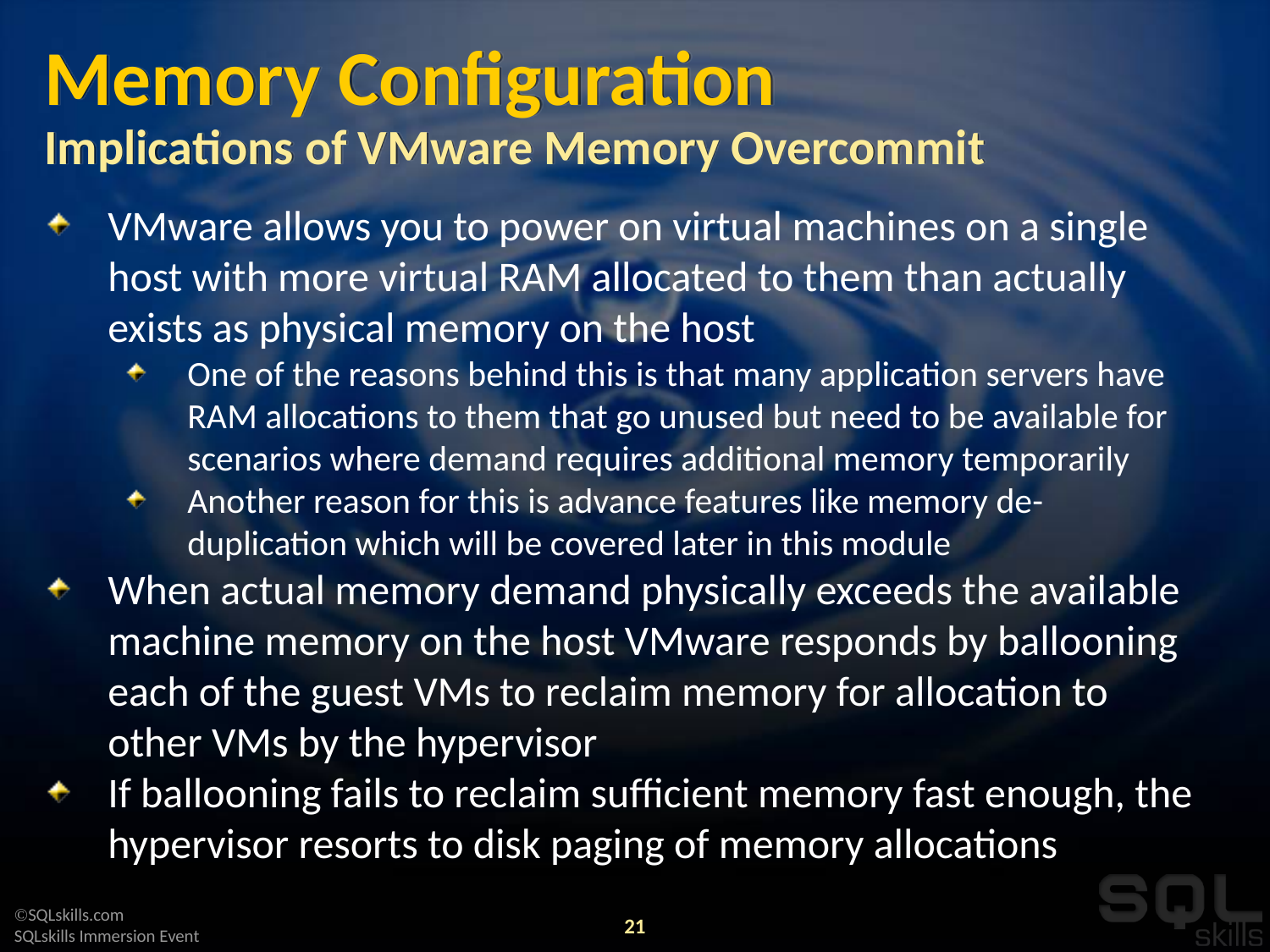

# Memory Configuration Implications of VMware Memory Overcommit
VMware allows you to power on virtual machines on a single host with more virtual RAM allocated to them than actually exists as physical memory on the host
One of the reasons behind this is that many application servers have RAM allocations to them that go unused but need to be available for scenarios where demand requires additional memory temporarily
Another reason for this is advance features like memory de-duplication which will be covered later in this module
When actual memory demand physically exceeds the available machine memory on the host VMware responds by ballooning each of the guest VMs to reclaim memory for allocation to other VMs by the hypervisor
If ballooning fails to reclaim sufficient memory fast enough, the hypervisor resorts to disk paging of memory allocations
21